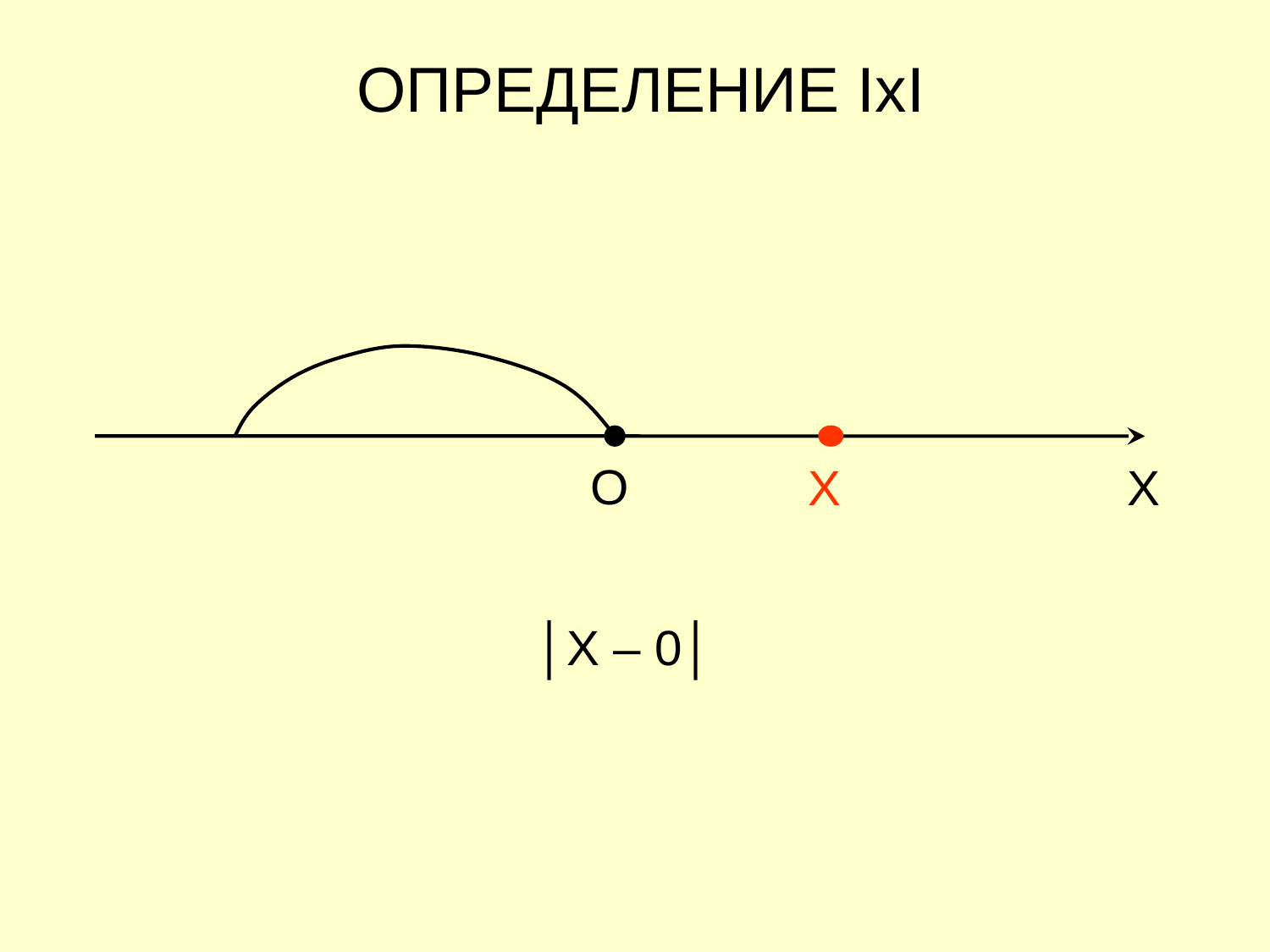

ОПРЕДЕЛЕНИЕ IхI

O

Х

Х
│Х – 0│